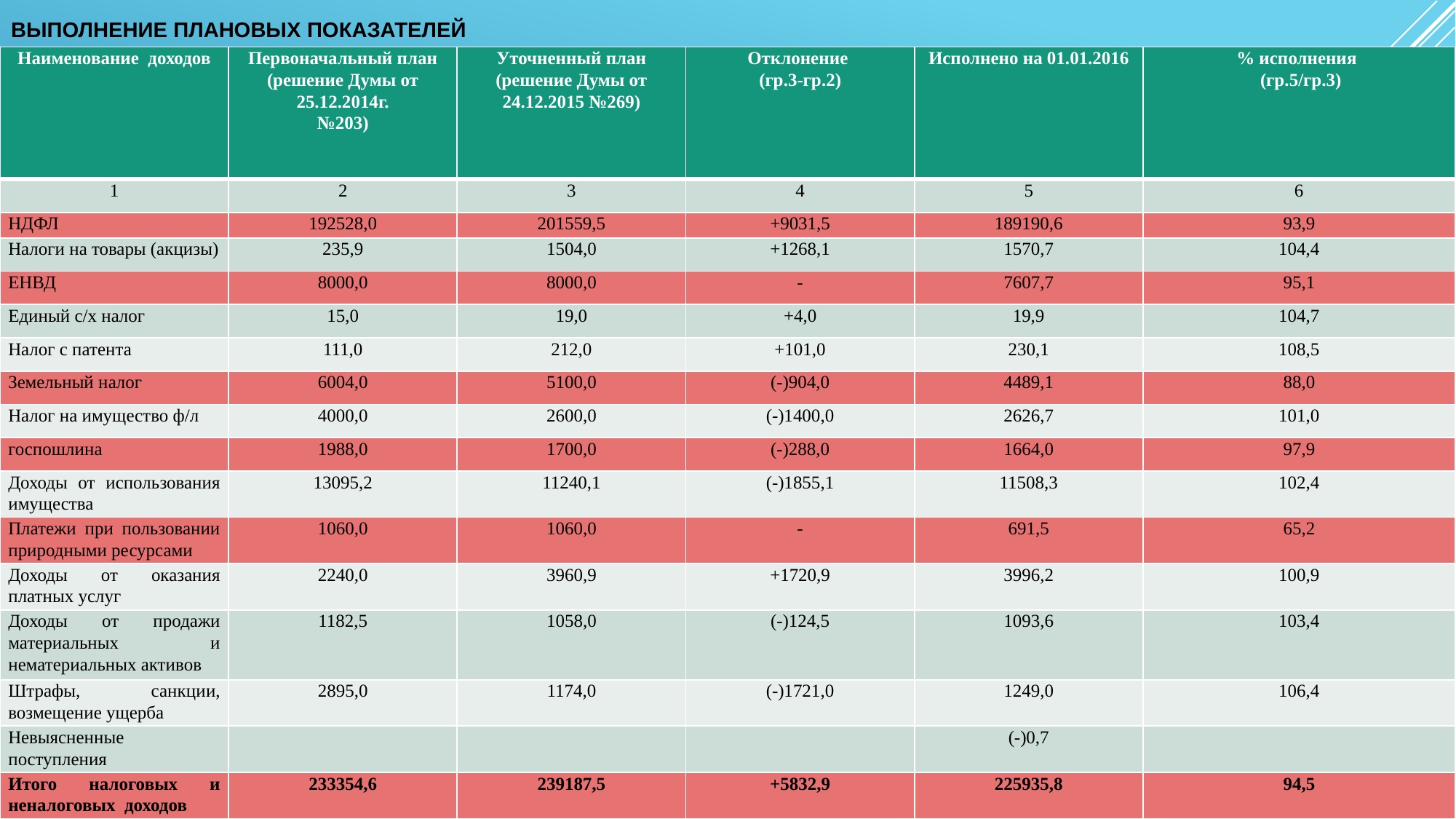

# Выполнение плановых показателей
| Наименование доходов | Первоначальный план (решение Думы от 25.12.2014г. №203) | Уточненный план (решение Думы от 24.12.2015 №269) | Отклонение (гр.3-гр.2) | Исполнено на 01.01.2016 | % исполнения (гр.5/гр.3) |
| --- | --- | --- | --- | --- | --- |
| 1 | 2 | 3 | 4 | 5 | 6 |
| НДФЛ | 192528,0 | 201559,5 | +9031,5 | 189190,6 | 93,9 |
| Налоги на товары (акцизы) | 235,9 | 1504,0 | +1268,1 | 1570,7 | 104,4 |
| ЕНВД | 8000,0 | 8000,0 | - | 7607,7 | 95,1 |
| Единый с/х налог | 15,0 | 19,0 | +4,0 | 19,9 | 104,7 |
| Налог с патента | 111,0 | 212,0 | +101,0 | 230,1 | 108,5 |
| Земельный налог | 6004,0 | 5100,0 | (-)904,0 | 4489,1 | 88,0 |
| Налог на имущество ф/л | 4000,0 | 2600,0 | (-)1400,0 | 2626,7 | 101,0 |
| госпошлина | 1988,0 | 1700,0 | (-)288,0 | 1664,0 | 97,9 |
| Доходы от использования имущества | 13095,2 | 11240,1 | (-)1855,1 | 11508,3 | 102,4 |
| Платежи при пользовании природными ресурсами | 1060,0 | 1060,0 | - | 691,5 | 65,2 |
| Доходы от оказания платных услуг | 2240,0 | 3960,9 | +1720,9 | 3996,2 | 100,9 |
| Доходы от продажи материальных и нематериальных активов | 1182,5 | 1058,0 | (-)124,5 | 1093,6 | 103,4 |
| Штрафы, санкции, возмещение ущерба | 2895,0 | 1174,0 | (-)1721,0 | 1249,0 | 106,4 |
| Невыясненные поступления |  |  |  | (-)0,7 |  |
| Итого налоговых и неналоговых доходов | 233354,6 | 239187,5 | +5832,9 | 225935,8 | 94,5 |